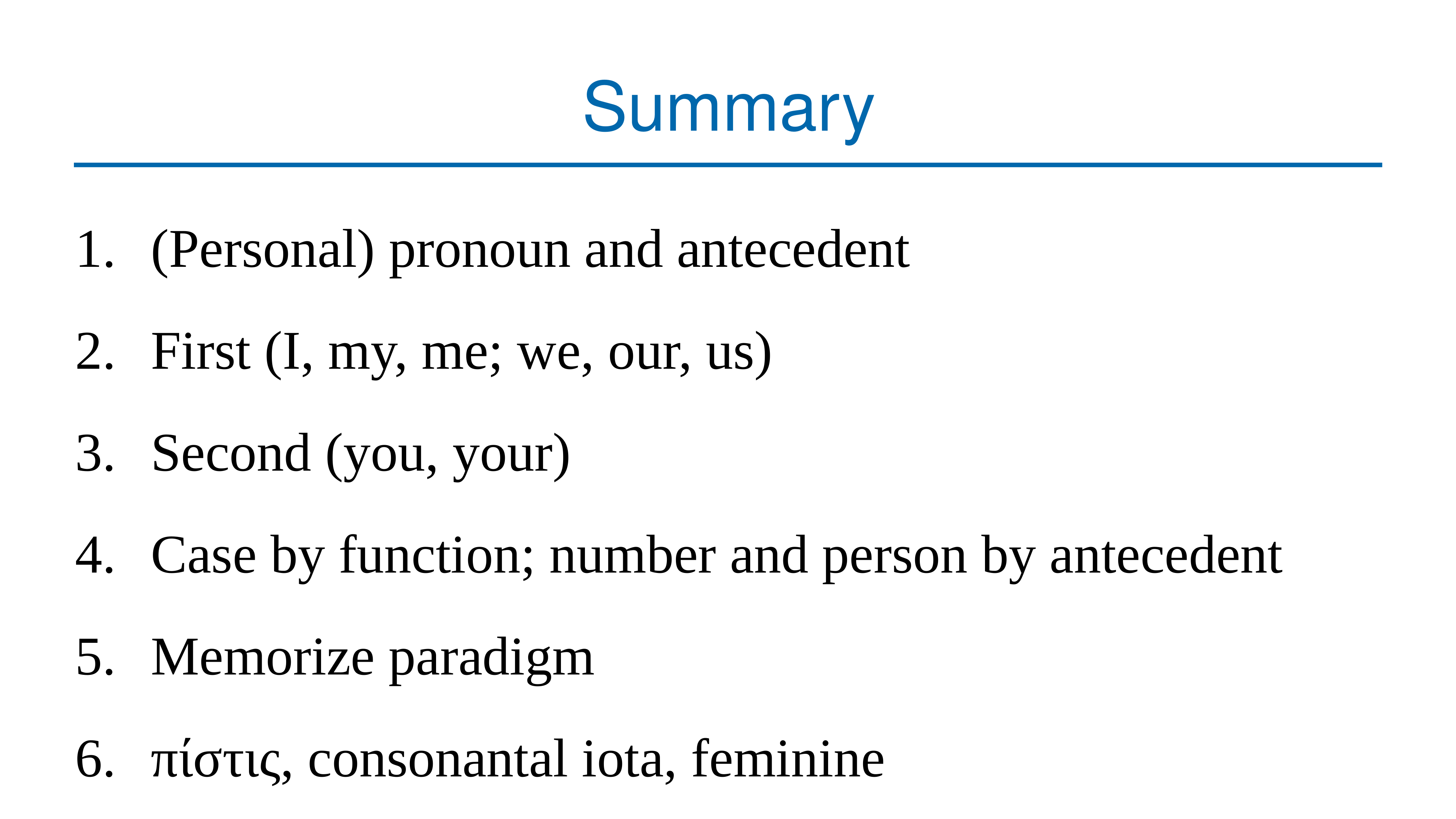

# Summary
(Personal) pronoun and antecedent
First (I, my, me; we, our, us)
Second (you, your)
Case by function; number and person by antecedent
Memorize paradigm
πίστις, consonantal iota, feminine